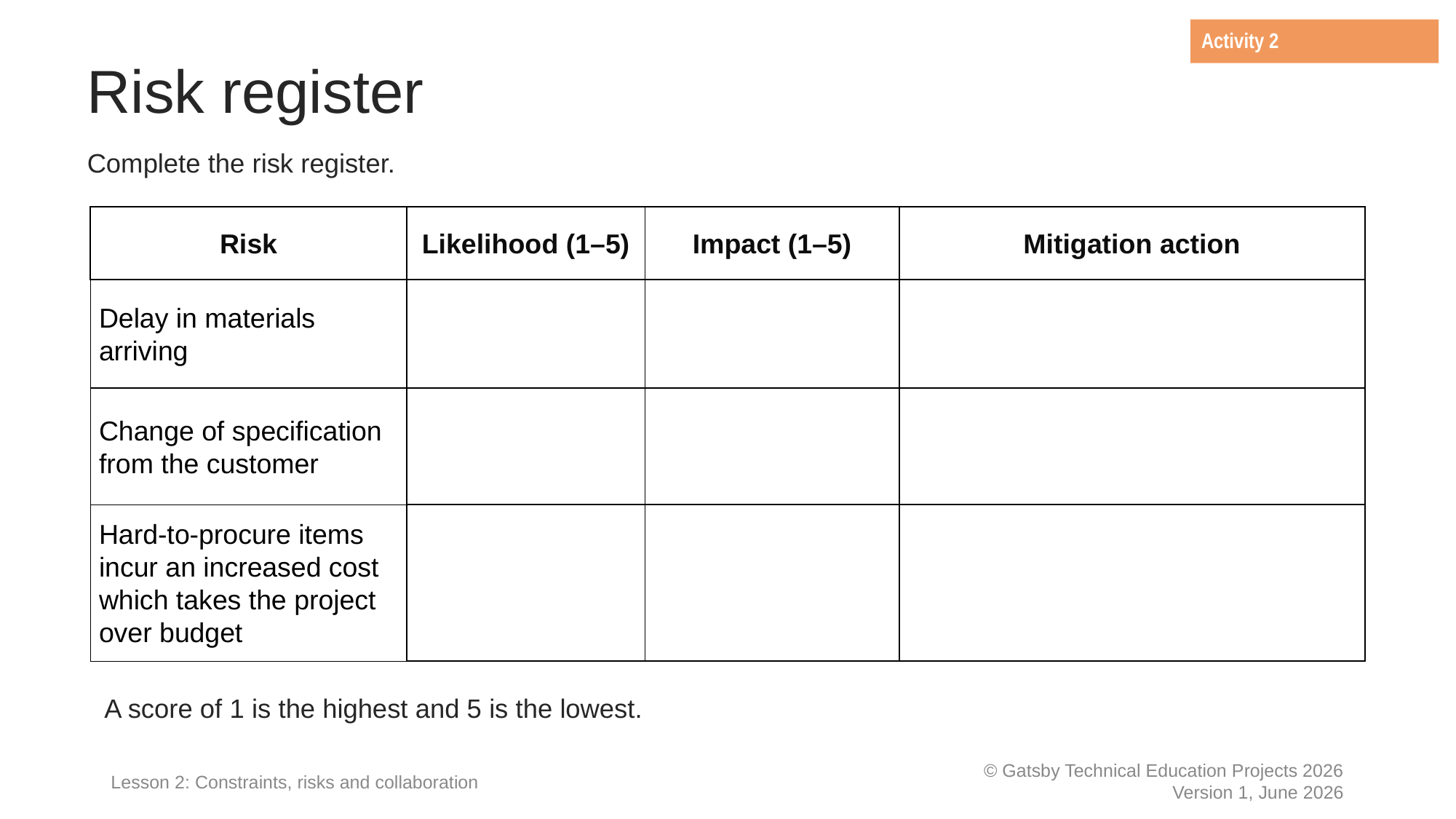

# Risk register
Activity 2
Complete the risk register.

A score of 1 is the highest and 5 is the lowest.

| Risk | Likelihood (1–5) | Impact (1–5) | Mitigation action |
| --- | --- | --- | --- |
| Delay in materials arriving |  |  |  |
| Change of specification from the customer |  |  |  |
| Hard-to-procure items incur an increased cost which takes the project over budget |  |  |  |
Lesson 2: Constraints, risks and collaboration